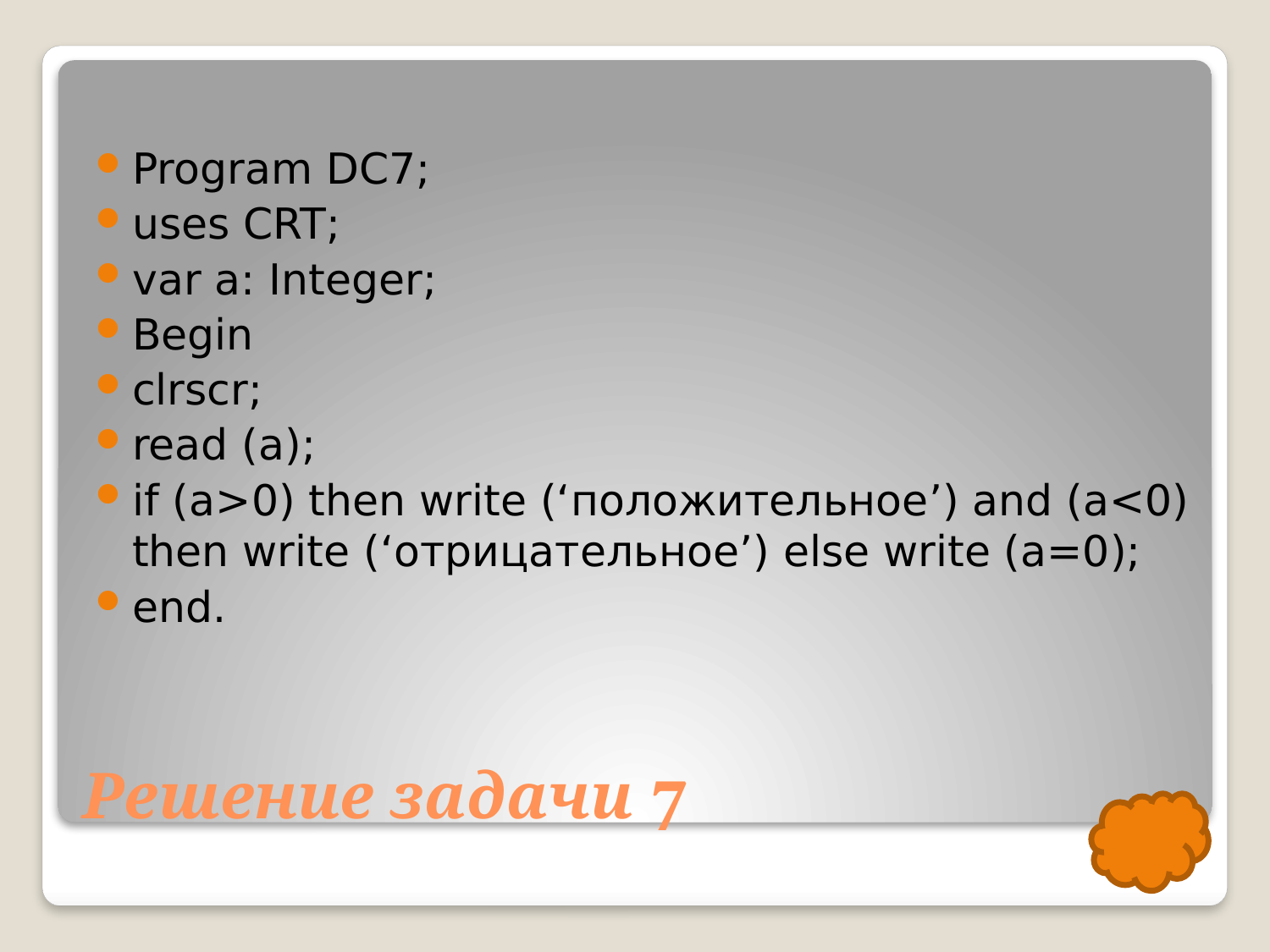

Program DC7;
uses CRT;
var a: Integer;
Begin
clrscr;
read (a);
if (а>0) then write (‘положительное’) and (a<0) then write (‘отрицательное’) else write (a=0);
end.

# Решение задачи 7